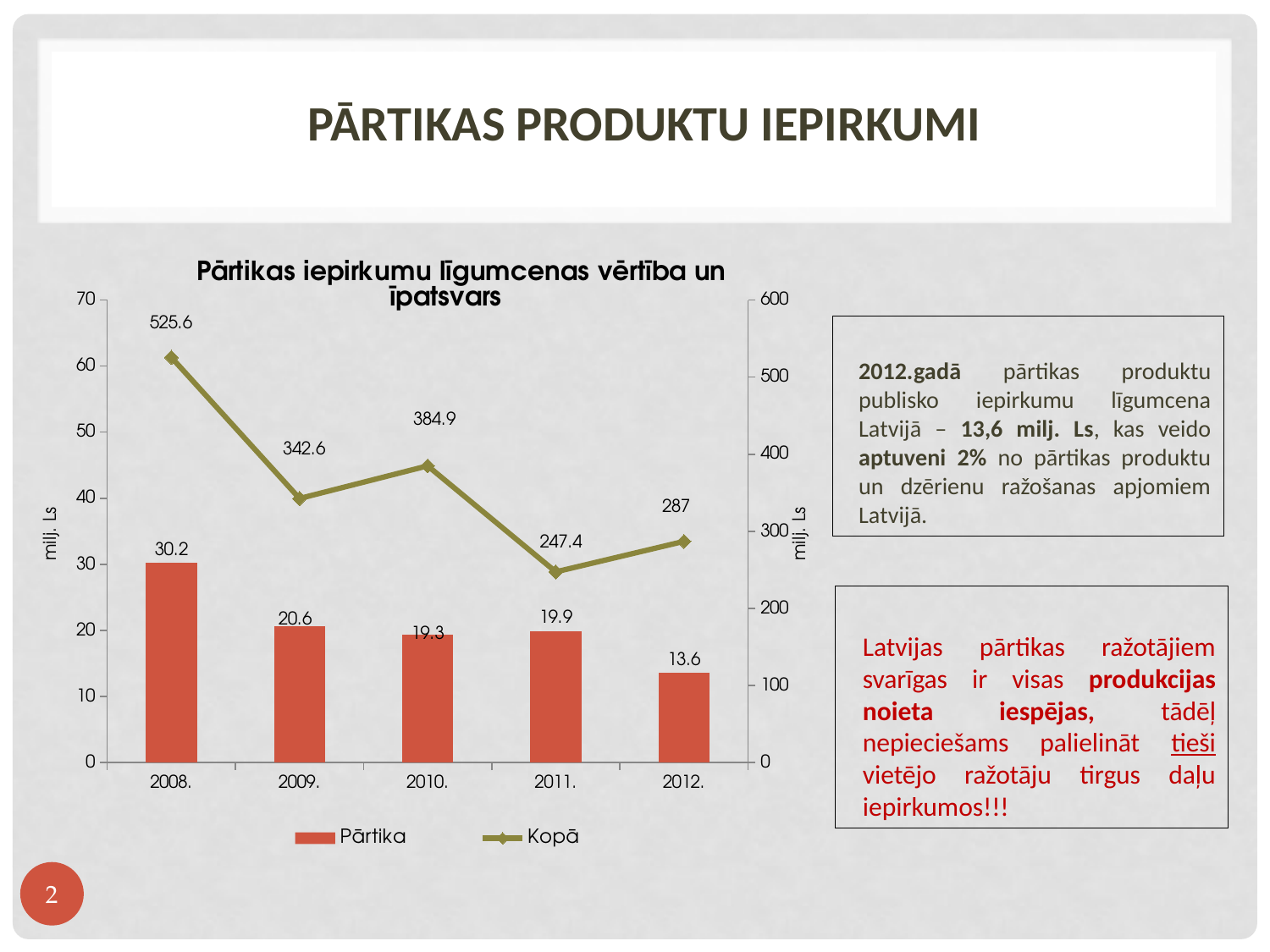

# PĀRTIKAS PRODUKTU IEPIRKUMI

### Chart: Pārtikas iepirkumu līgumcenas vērtība un īpatsvars

| Category | Pārtika | Kopā  |
|---|---|---|
| 2008. | 30.2 | 525.6 |
| 2009. | 20.6 | 342.6 |
| 2010. | 19.3 | 384.9 |
| 2011. | 19.9 | 247.4 |
| 2012. | 13.6 | 287.0 |

2012.gadā pārtikas produktu publisko iepirkumu līgumcena Latvijā – 13,6 milj. Ls, kas veido aptuveni 2% no pārtikas produktu un dzērienu ražošanas apjomiem Latvijā.

Latvijas pārtikas ražotājiem svarīgas ir visas produkcijas noieta iespējas, tādēļ nepieciešams palielināt tieši vietējo ražotāju tirgus daļu iepirkumos!!!
2